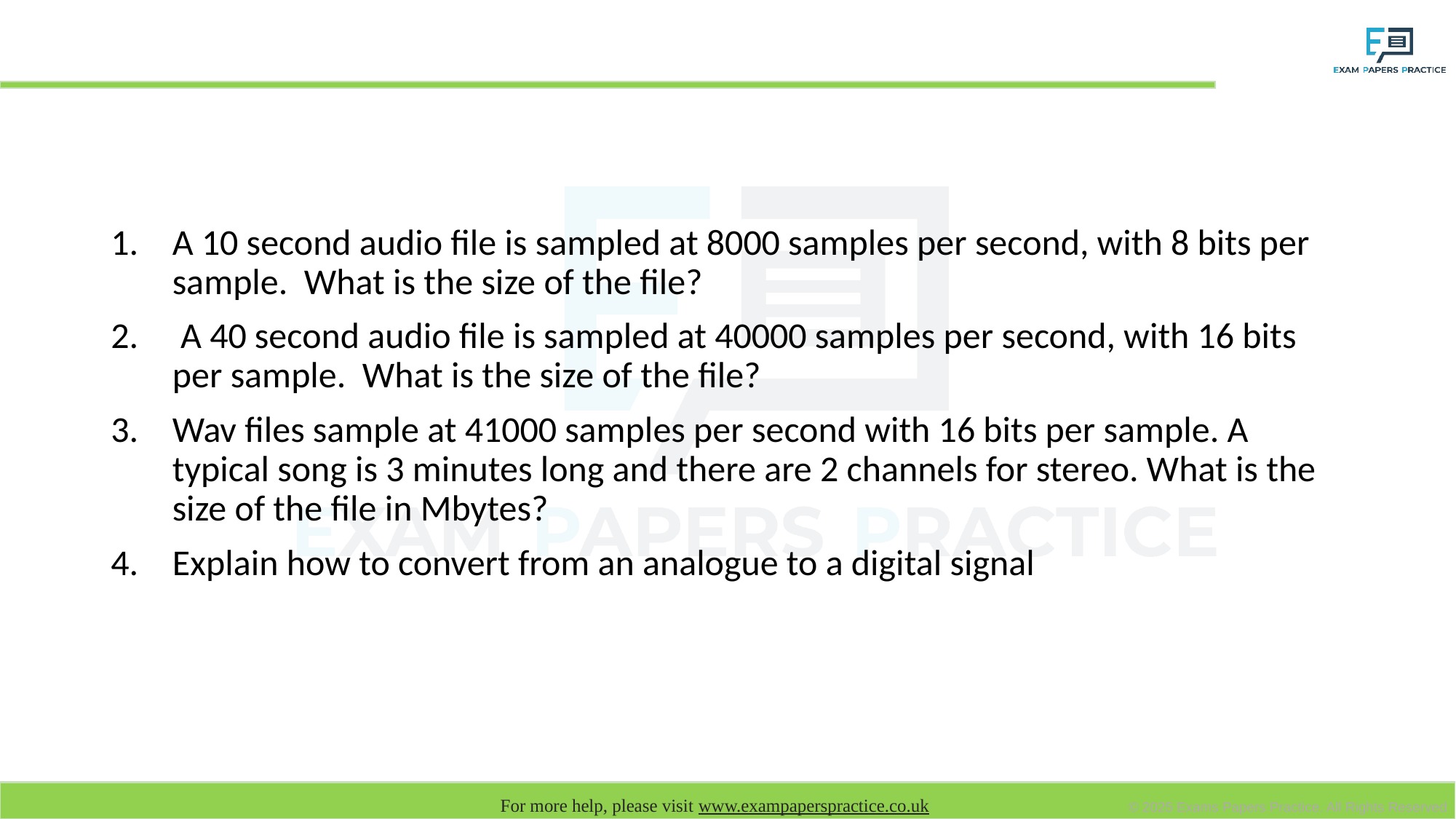

# Questions
A 10 second audio file is sampled at 8000 samples per second, with 8 bits per sample.  What is the size of the file?
 A 40 second audio file is sampled at 40000 samples per second, with 16 bits per sample.  What is the size of the file?
Wav files sample at 41000 samples per second with 16 bits per sample. A typical song is 3 minutes long and there are 2 channels for stereo. What is the size of the file in Mbytes?
Explain how to convert from an analogue to a digital signal